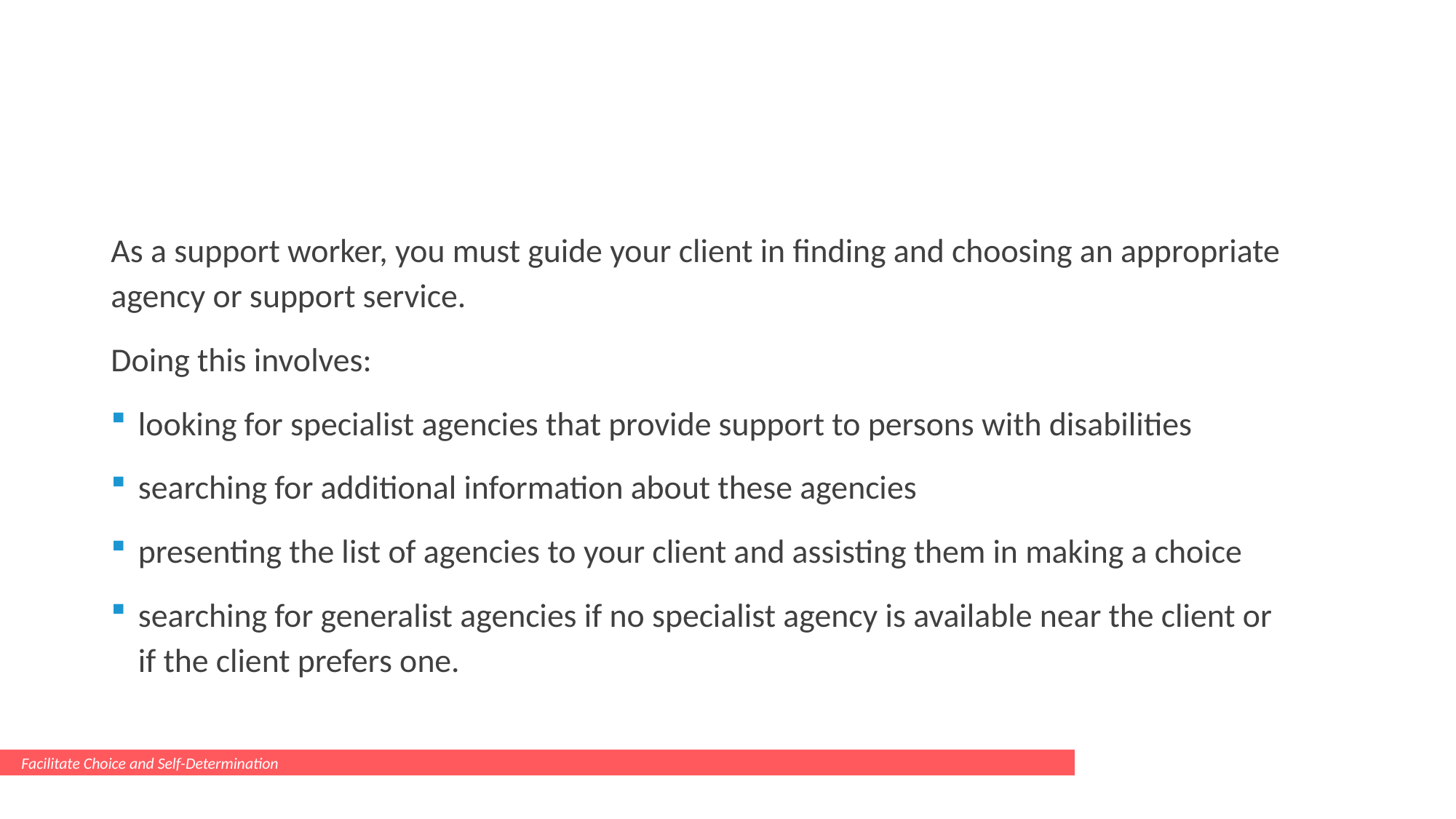

#
As a support worker, you must guide your client in finding and choosing an appropriate agency or support service.
Doing this involves:
looking for specialist agencies that provide support to persons with disabilities
searching for additional information about these agencies
presenting the list of agencies to your client and assisting them in making a choice
searching for generalist agencies if no specialist agency is available near the client or if the client prefers one.

Facilitate Choice and Self-Determination